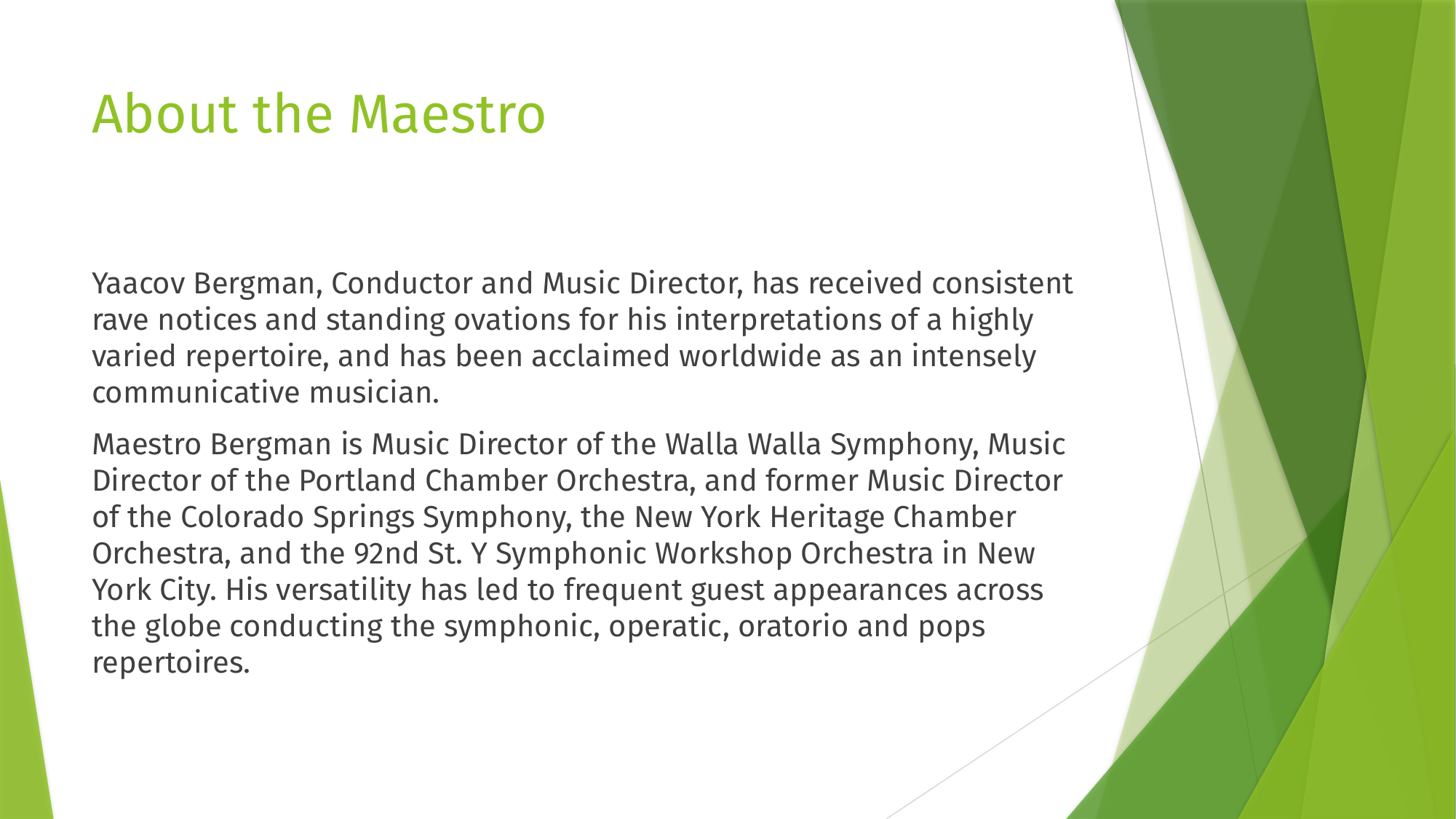

# About the Maestro
Yaacov Bergman, Conductor and Music Director, has received consistent rave notices and standing ovations for his interpretations of a highly varied repertoire, and has been acclaimed worldwide as an intensely communicative musician.
Maestro Bergman is Music Director of the Walla Walla Symphony, Music Director of the Portland Chamber Orchestra, and former Music Director of the Colorado Springs Symphony, the New York Heritage Chamber Orchestra, and the 92nd St. Y Symphonic Workshop Orchestra in New York City. His versatility has led to frequent guest appearances across the globe conducting the symphonic, operatic, oratorio and pops repertoires.